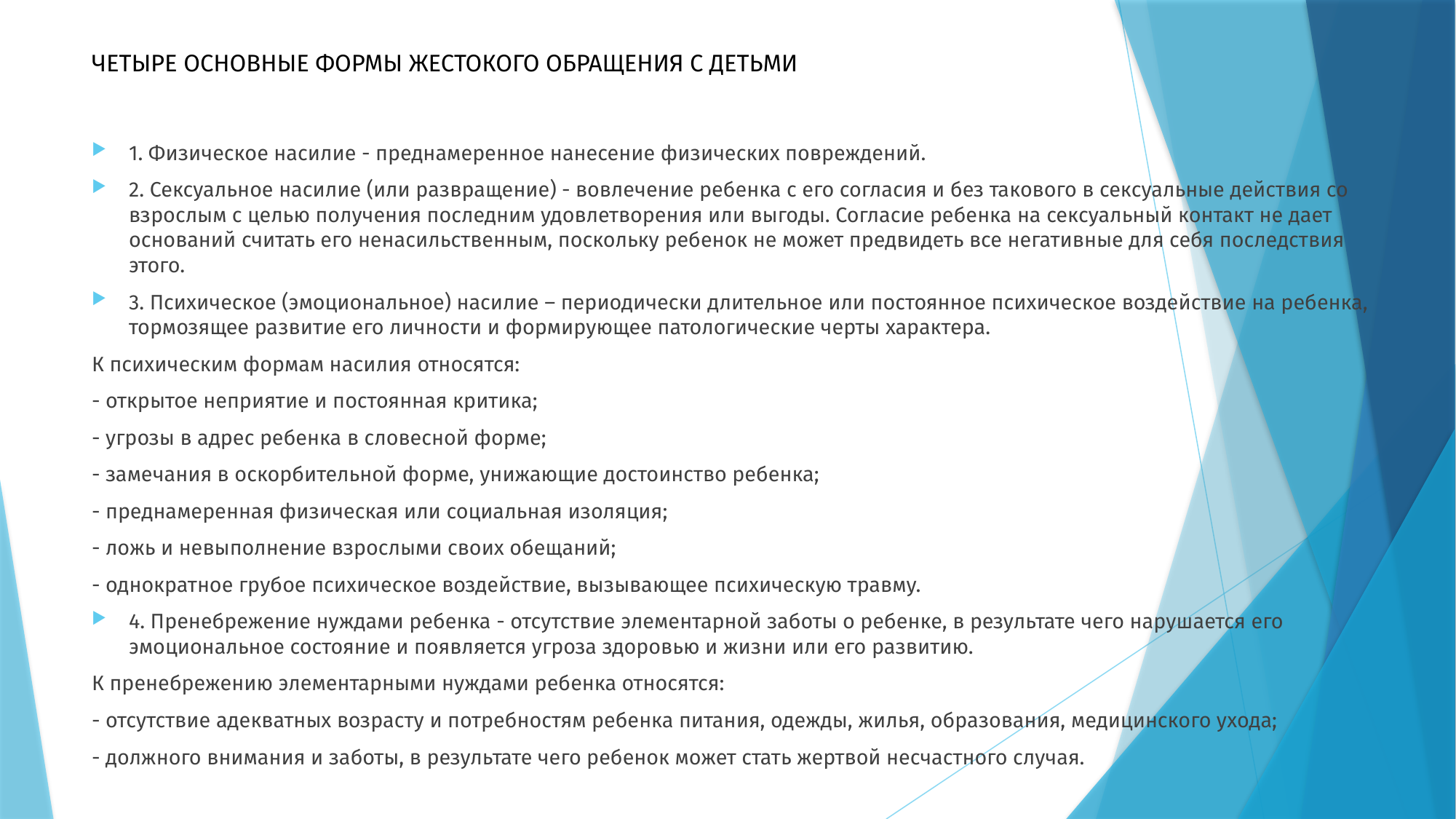

# ЧЕТЫРЕ ОСНОВНЫЕ ФОРМЫ ЖЕСТОКОГО ОБРАЩЕНИЯ С ДЕТЬМИ
1. Физическое насилие - преднамеренное нанесение физических повреждений.
2. Сексуальное насилие (или развращение) - вовлечение ребенка с его согласия и без такового в сексуальные действия со взрослым с целью получения последним удовлетворения или выгоды. Согласие ребенка на сексуальный контакт не дает оснований считать его ненасильственным, поскольку ребенок не может предвидеть все негативные для себя последствия этого.
3. Психическое (эмоциональное) насилие – периодически длительное или постоянное психическое воздействие на ребенка, тормозящее развитие его личности и формирующее патологические черты характера.
К психическим формам насилия относятся:
- открытое неприятие и постоянная критика;
- угрозы в адрес ребенка в словесной форме;
- замечания в оскорбительной форме, унижающие достоинство ребенка;
- преднамеренная физическая или социальная изоляция;
- ложь и невыполнение взрослыми своих обещаний;
- однократное грубое психическое воздействие, вызывающее психическую травму.
4. Пренебрежение нуждами ребенка - отсутствие элементарной заботы о ребенке, в результате чего нарушается его эмоциональное состояние и появляется угроза здоровью и жизни или его развитию.
К пренебрежению элементарными нуждами ребенка относятся:
- отсутствие адекватных возрасту и потребностям ребенка питания, одежды, жилья, образования, медицинского ухода;
- должного внимания и заботы, в результате чего ребенок может стать жертвой несчастного случая.